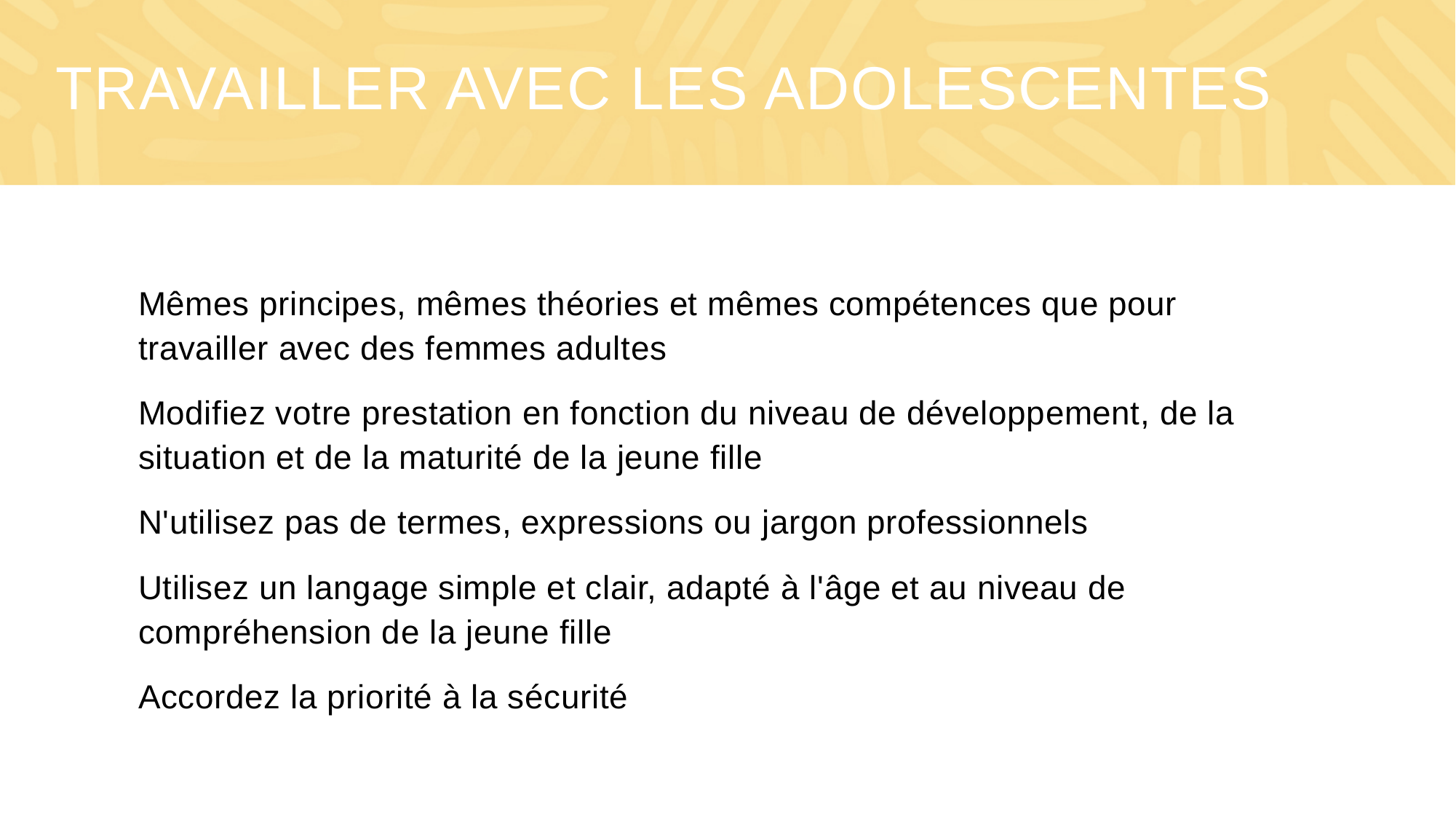

# Travailler avec les adolescentes
Mêmes principes, mêmes théories et mêmes compétences que pour travailler avec des femmes adultes
Modifiez votre prestation en fonction du niveau de développement, de la situation et de la maturité de la jeune fille
N'utilisez pas de termes, expressions ou jargon professionnels
Utilisez un langage simple et clair, adapté à l'âge et au niveau de compréhension de la jeune fille
Accordez la priorité à la sécurité